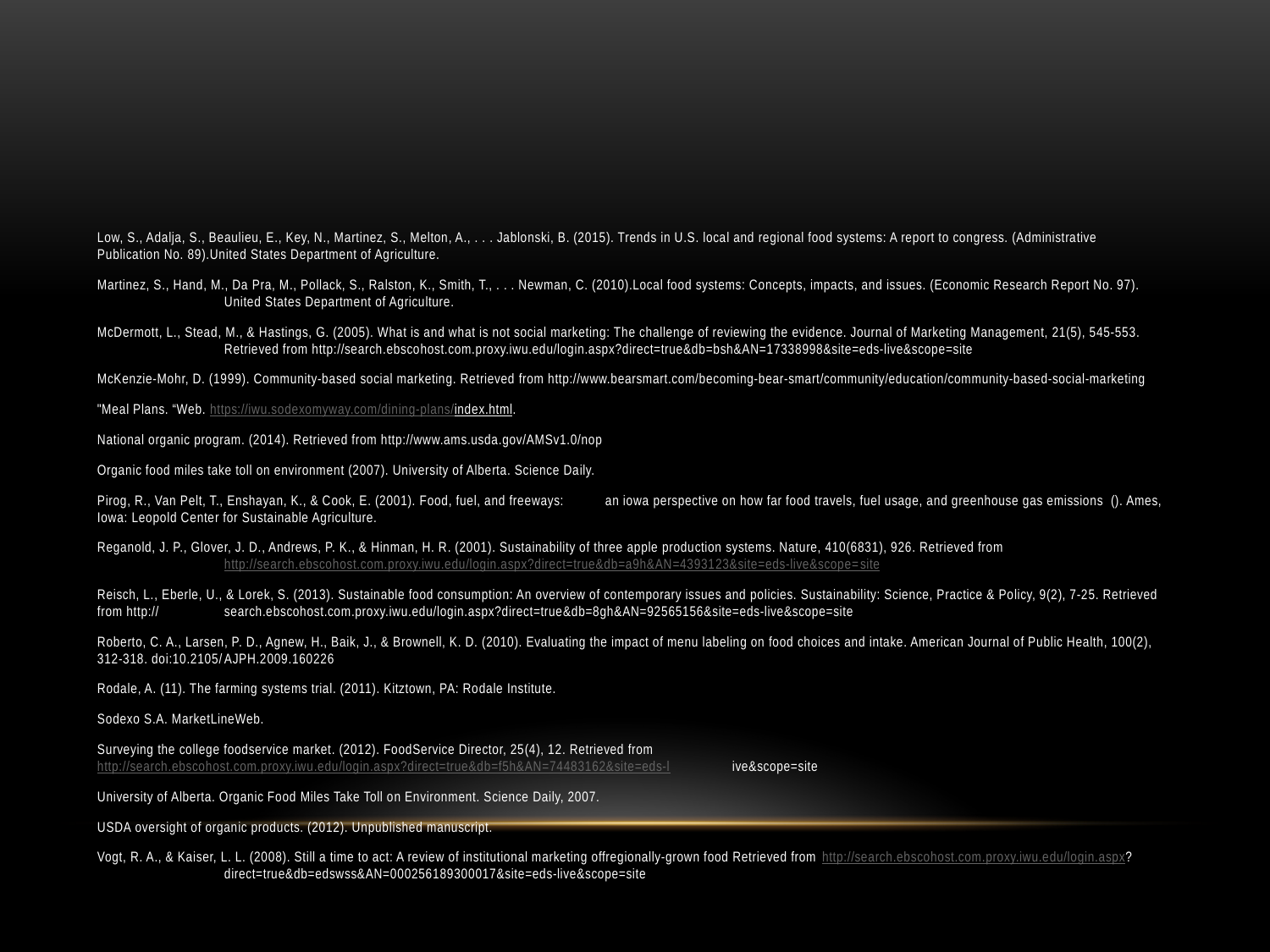

#
Low, S., Adalja, S., Beaulieu, E., Key, N., Martinez, S., Melton, A., . . . Jablonski, B. (2015). Trends in U.S. local and regional food systems: A report to congress. (Administrative 	Publication No. 89).United States Department of Agriculture.
Martinez, S., Hand, M., Da Pra, M., Pollack, S., Ralston, K., Smith, T., . . . Newman, C. (2010).Local food systems: Concepts, impacts, and issues. (Economic Research Report No. 97). 	United States Department of Agriculture.
McDermott, L., Stead, M., & Hastings, G. (2005). What is and what is not social marketing: The challenge of reviewing the evidence. Journal of Marketing Management, 21(5), 545-553. 	Retrieved from http://search.ebscohost.com.proxy.iwu.edu/login.aspx?direct=true&db=bsh&AN=17338998&site=eds-live&scope=site
McKenzie-Mohr, D. (1999). Community-based social marketing. Retrieved from http://www.bearsmart.com/becoming-bear-smart/community/education/community-based-social-marketing
"Meal Plans. “Web. https://iwu.sodexomyway.com/dining-plans/index.html.
National organic program. (2014). Retrieved from http://www.ams.usda.gov/AMSv1.0/nop
Organic food miles take toll on environment (2007). University of Alberta. Science Daily.
Pirog, R., Van Pelt, T., Enshayan, K., & Cook, E. (2001). Food, fuel, and freeways:  	an iowa perspective on how far food travels, fuel usage, and greenhouse gas emissions  (). Ames, Iowa: Leopold Center for Sustainable Agriculture.
Reganold, J. P., Glover, J. D., Andrews, P. K., & Hinman, H. R. (2001). Sustainability of three apple production systems. Nature, 410(6831), 926. Retrieved from 		http://search.ebscohost.com.proxy.iwu.edu/login.aspx?direct=true&db=a9h&AN=4393123&site=eds-live&scope=site
Reisch, L., Eberle, U., & Lorek, S. (2013). Sustainable food consumption: An overview of contemporary issues and policies. Sustainability: Science, Practice & Policy, 9(2), 7-25. Retrieved from http://	search.ebscohost.com.proxy.iwu.edu/login.aspx?direct=true&db=8gh&AN=92565156&site=eds-live&scope=site
Roberto, C. A., Larsen, P. D., Agnew, H., Baik, J., & Brownell, K. D. (2010). Evaluating the impact of menu labeling on food choices and intake. American Journal of Public Health, 100(2), 312-318. doi:10.2105/	AJPH.2009.160226
Rodale, A. (11). The farming systems trial. (2011). Kitztown, PA: Rodale Institute.
Sodexo S.A. MarketLineWeb.
Surveying the college foodservice market. (2012). FoodService Director, 25(4), 12. Retrieved from http://search.ebscohost.com.proxy.iwu.edu/login.aspx?direct=true&db=f5h&AN=74483162&site=eds-l	ive&scope=site
University of Alberta. Organic Food Miles Take Toll on Environment. Science Daily, 2007.
USDA oversight of organic products. (2012). Unpublished manuscript.
Vogt, R. A., & Kaiser, L. L. (2008). Still a time to act: A review of institutional marketing offregionally-grown food Retrieved from http://search.ebscohost.com.proxy.iwu.edu/login.aspx?	direct=true&db=edswss&AN=000256189300017&site=eds-live&scope=site